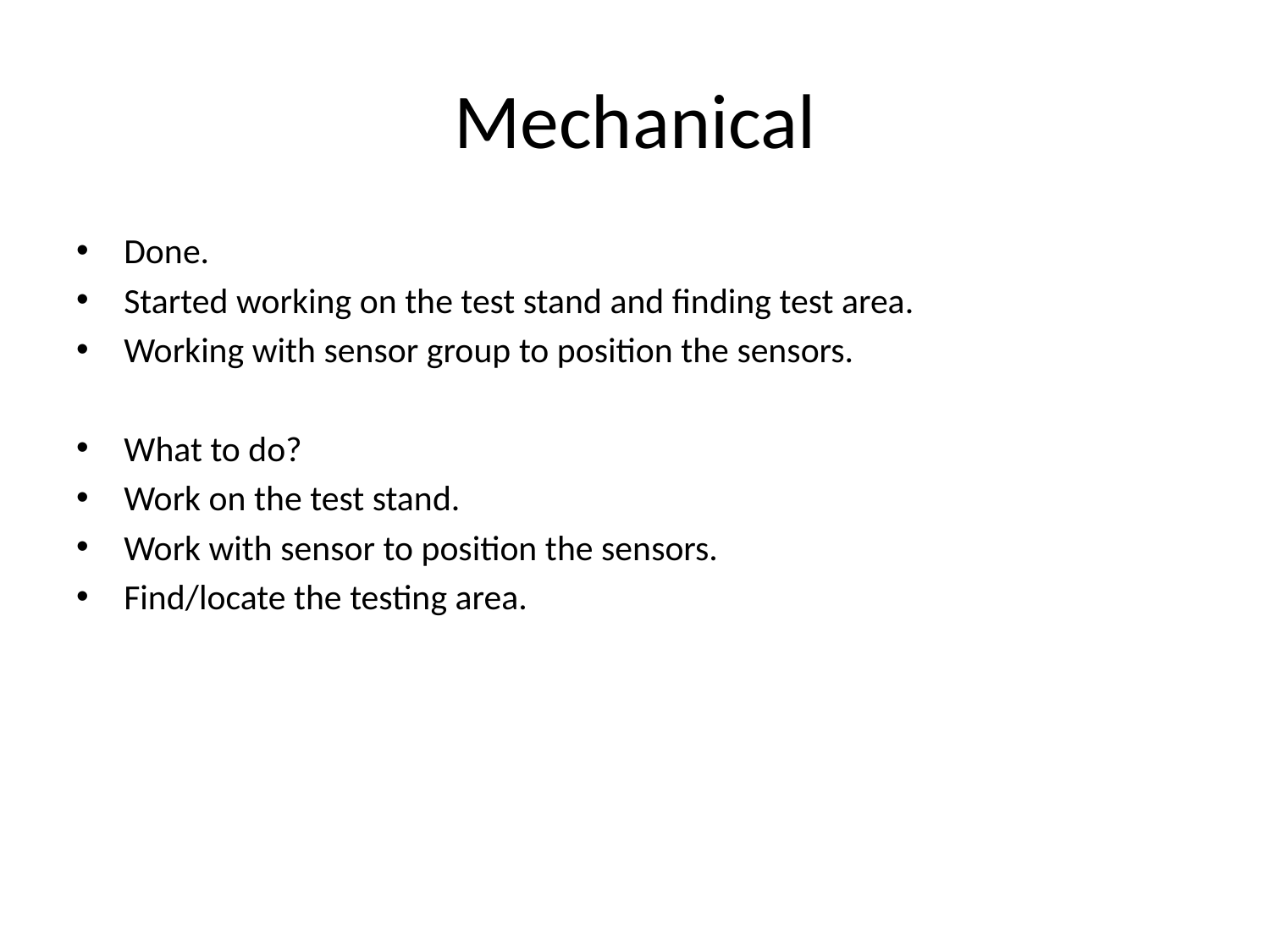

# Mechanical
Done.
Started working on the test stand and finding test area.
Working with sensor group to position the sensors.

What to do?
Work on the test stand.
Work with sensor to position the sensors.
Find/locate the testing area.